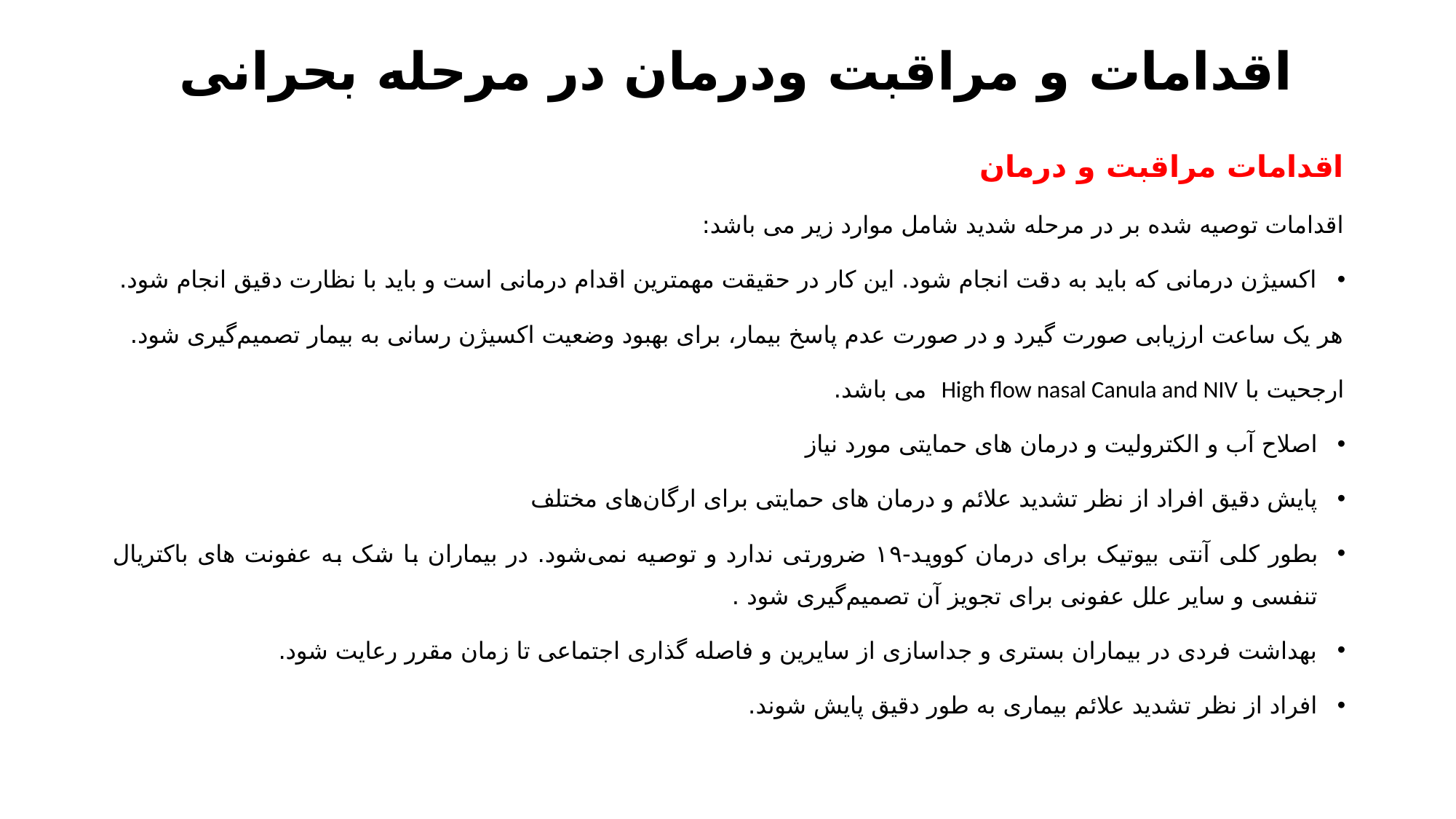

# اقدامات و مراقبت ودرمان در مرحله بحرانی
اقدامات مراقبت و درمان
اقدامات توصیه شده بر در مرحله شدید شامل موارد زیر می باشد:
اکسیژن درمانی که باید به دقت انجام شود. این کار در حقیقت مهمترین اقدام درمانی است و باید با نظارت دقیق انجام شود.
	هر یک ساعت ارزیابی صورت گیرد و در صورت عدم پاسخ بیمار، برای بهبود وضعیت اکسیژن رسانی به بیمار تصمیم‌گیری شود.
	ارجحیت با High flow nasal Canula and NIV  می باشد.
اصلاح آب و الکترولیت و درمان های حمایتی مورد نیاز
پایش دقیق افراد از نظر تشدید علائم و درمان های حمایتی برای ارگان‌های مختلف
بطور کلی آنتی بیوتیک برای درمان کووید-۱۹ ضرورتی ندارد و توصیه نمی‌شود. در بیماران با شک به عفونت های باکتریال تنفسی و سایر علل عفونی برای تجویز آن تصمیم‌گیری شود .
بهداشت فردی در بیماران بستری و جداسازی از سایرین و فاصله گذاری اجتماعی تا زمان مقرر رعایت شود.
افراد از نظر تشدید علائم بیماری به طور دقیق پایش شوند.